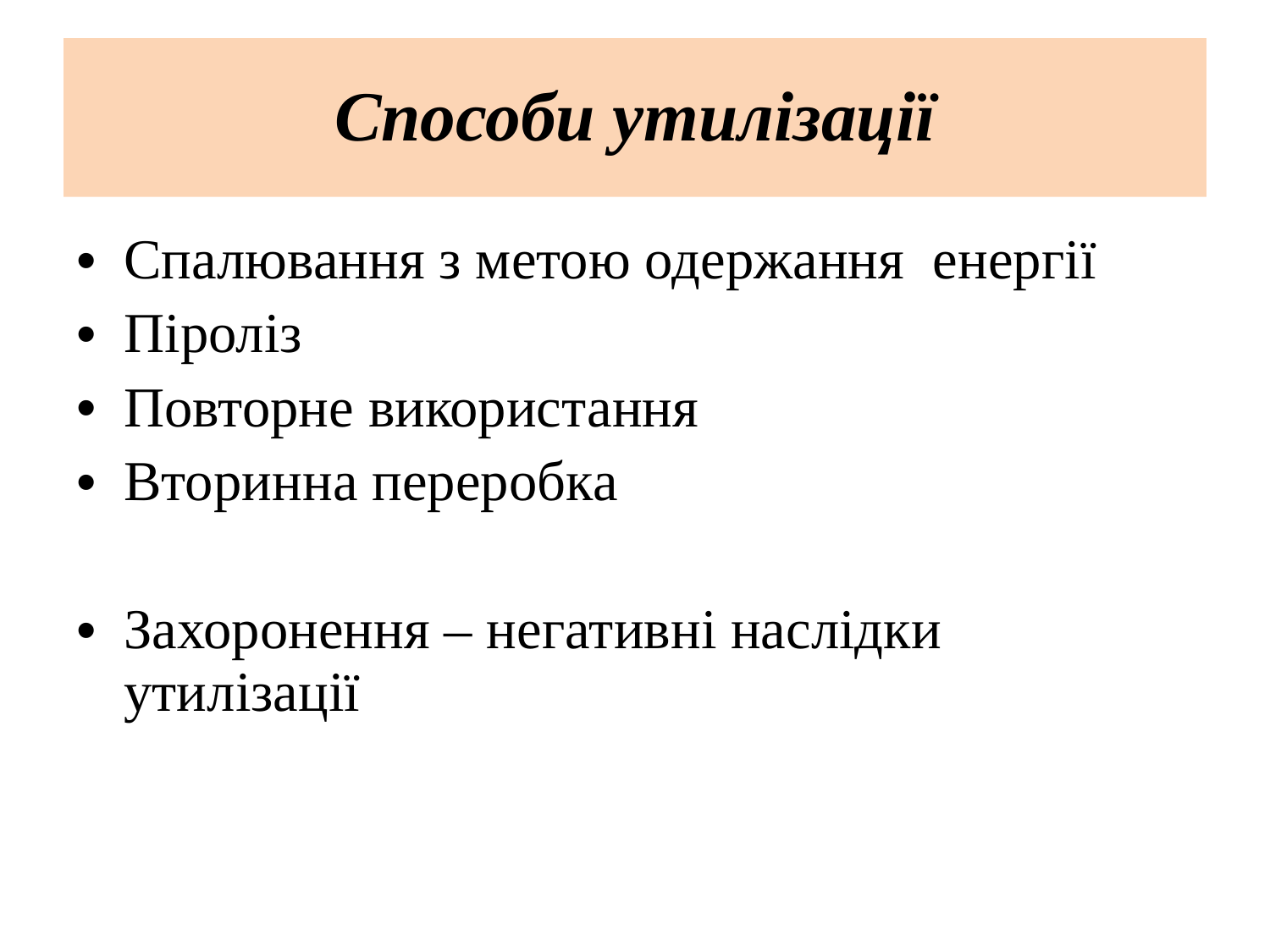

# Способи утилізації
Спалювання з метою одержання  енергії
Піроліз
Повторне використання
Вторинна переробка

Захоронення – негативні наслідки  утилізації